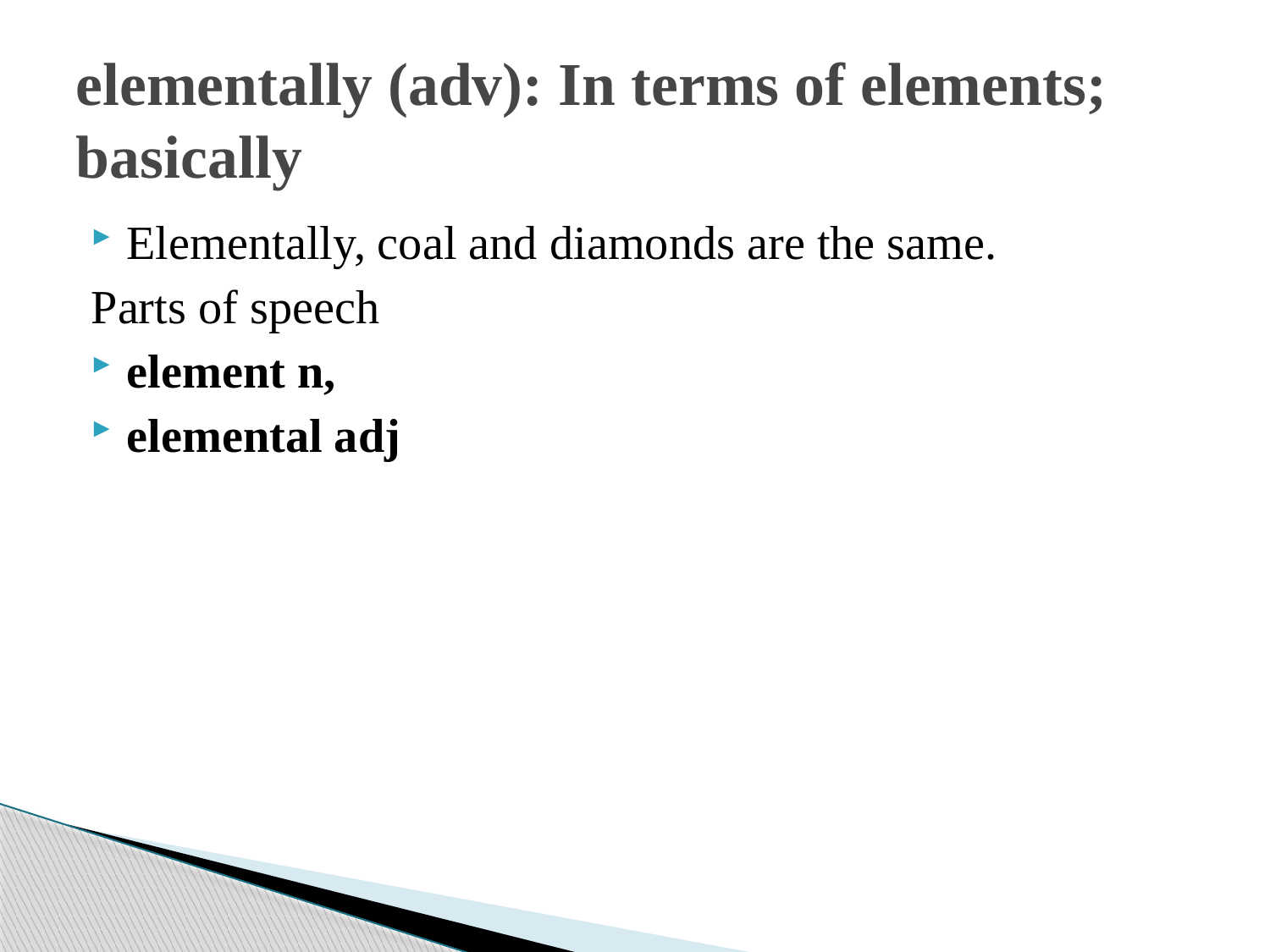

# elementally (adv): In terms of elements; basically
Elementally, coal and diamonds are the same.
Parts of speech
element n,
elemental adj